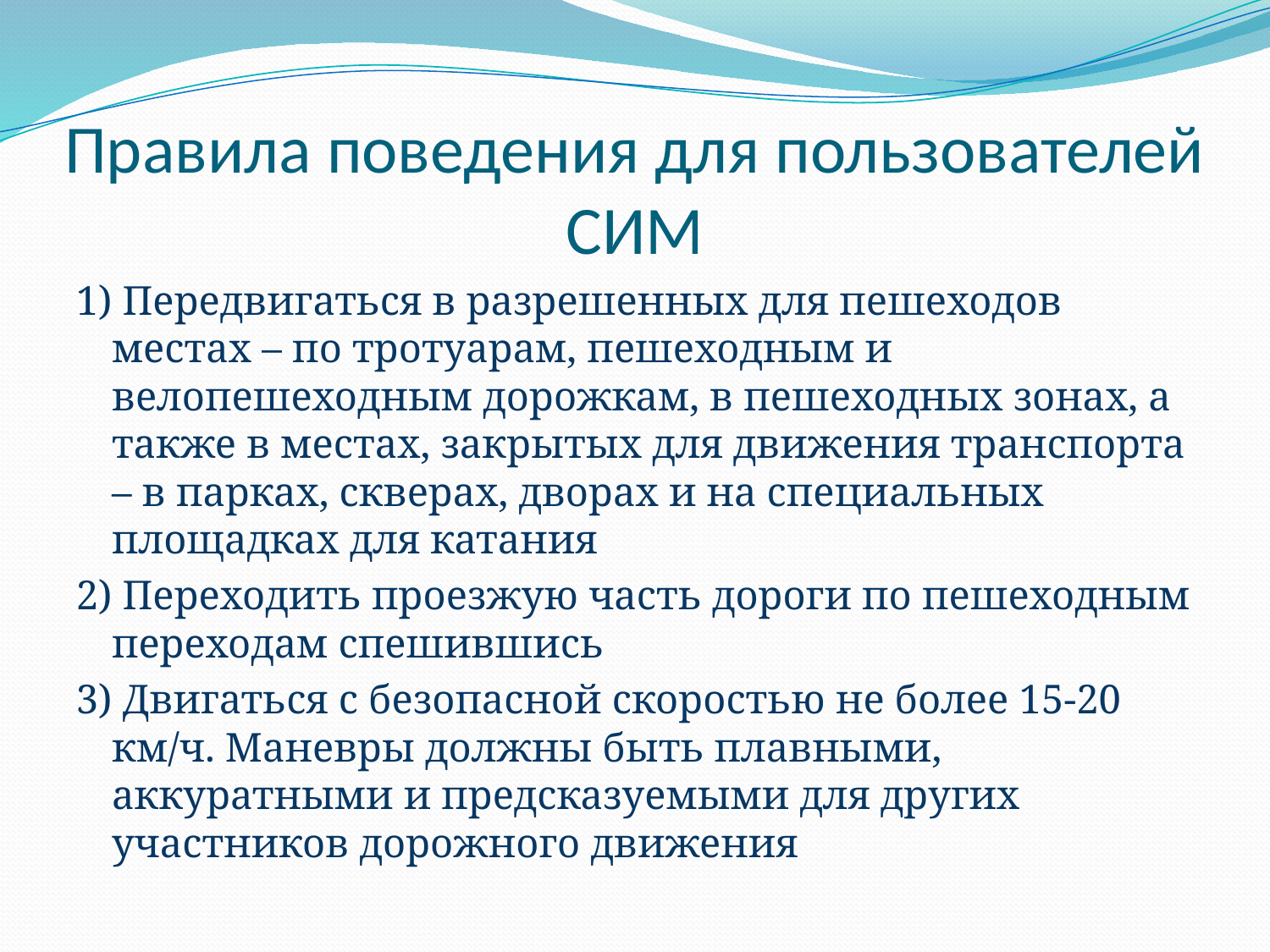

# Правила поведения для пользователей СИМ
1) Передвигаться в разрешенных для пешеходов местах – по тротуарам, пешеходным и велопешеходным дорожкам, в пешеходных зонах, а также в местах, закрытых для движения транспорта – в парках, скверах, дворах и на специальных площадках для катания
2) Переходить проезжую часть дороги по пешеходным переходам спешившись
3) Двигаться с безопасной скоростью не более 15-20 км/ч. Маневры должны быть плавными, аккуратными и предсказуемыми для других участников дорожного движения